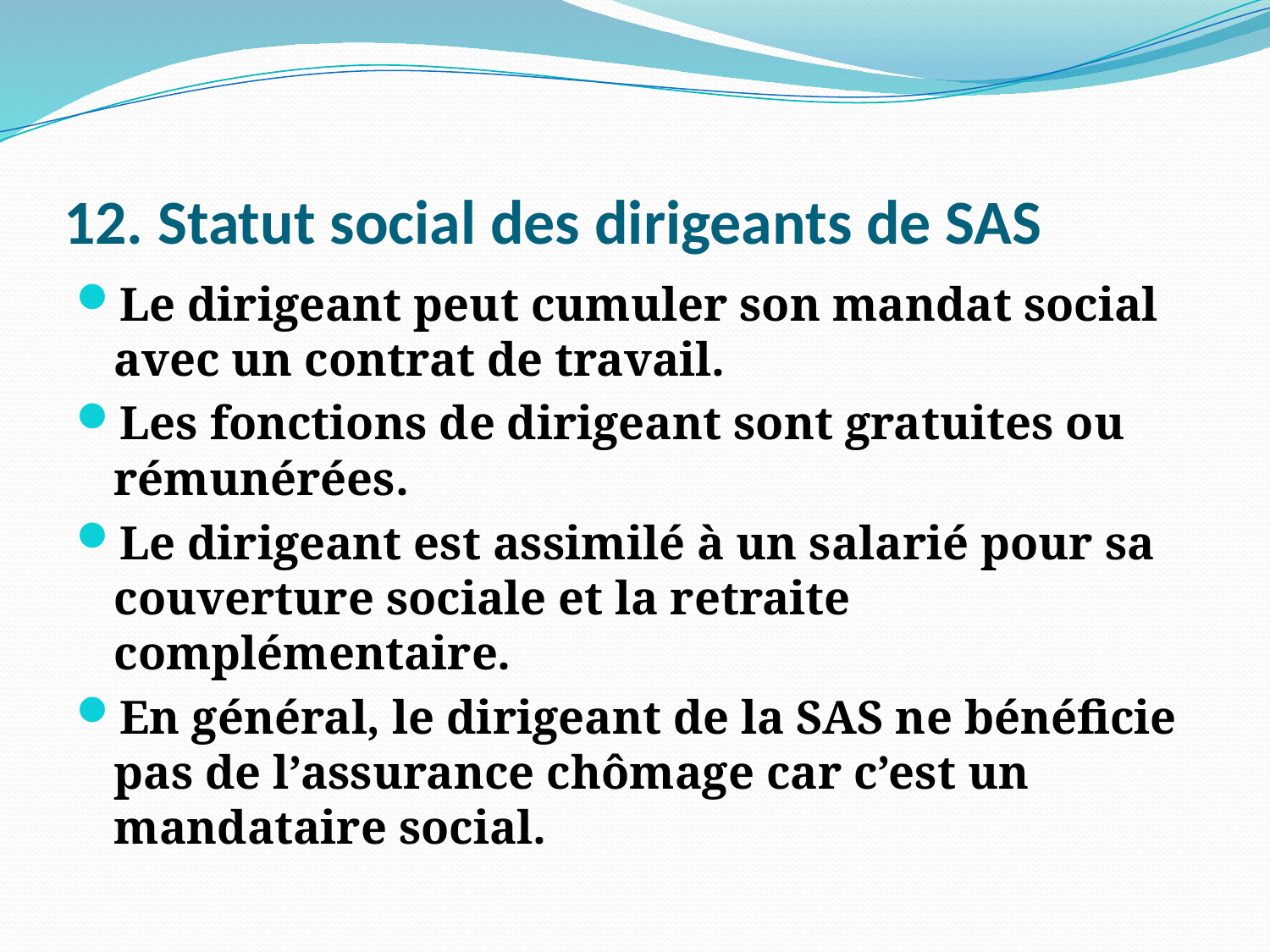

# 12. Statut social des dirigeants de SAS
Le dirigeant peut cumuler son mandat social avec un contrat de travail.
Les fonctions de dirigeant sont gratuites ou rémunérées.
Le dirigeant est assimilé à un salarié pour sa couverture sociale et la retraite complémentaire.
En général, le dirigeant de la SAS ne bénéficie pas de l’assurance chômage car c’est un mandataire social.